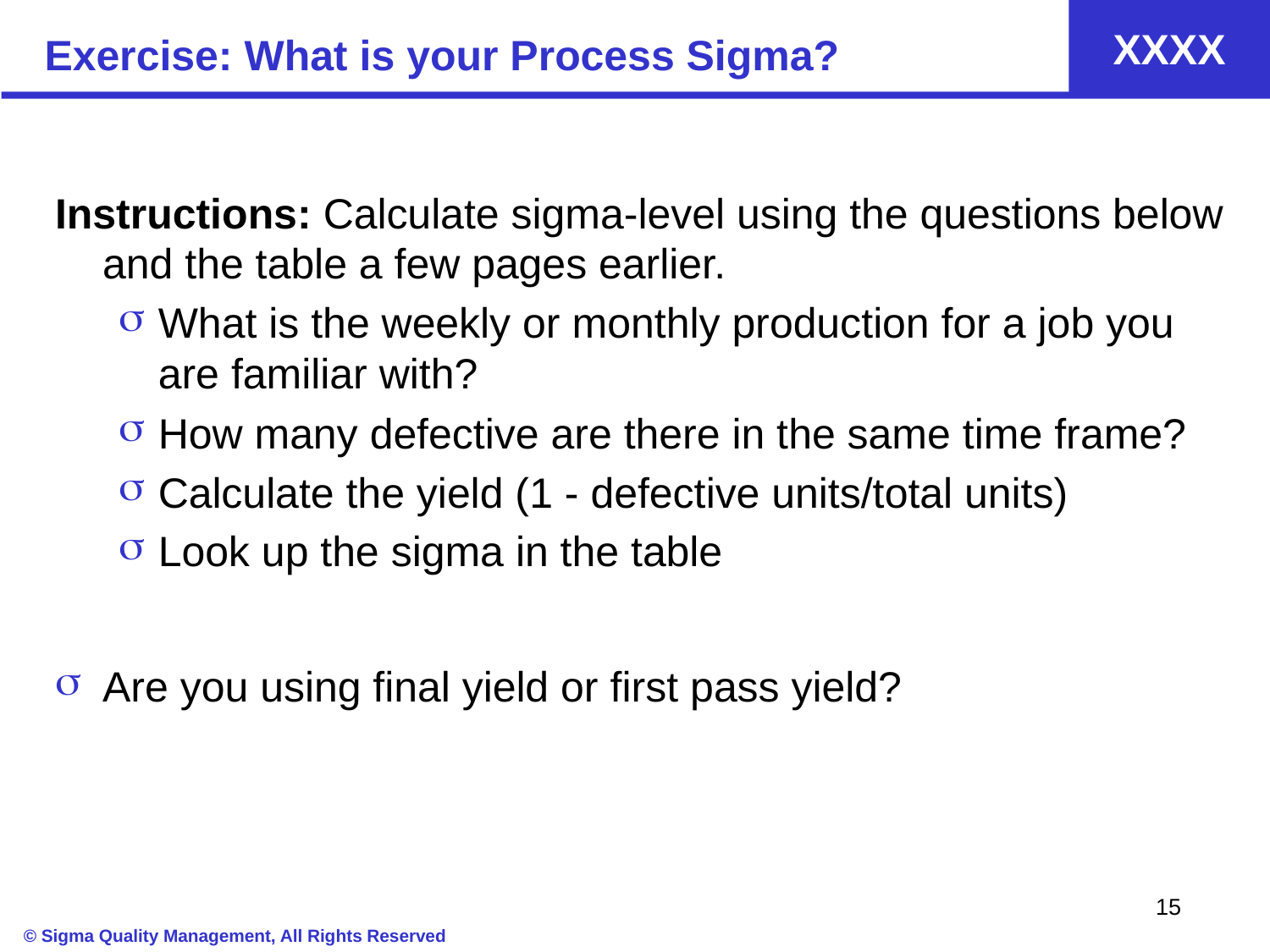

# Exercise: What is your Process Sigma?
Instructions: Calculate sigma-level using the questions below and the table a few pages earlier.
What is the weekly or monthly production for a job you are familiar with?
How many defective are there in the same time frame?
Calculate the yield (1 - defective units/total units)
Look up the sigma in the table

Are you using final yield or first pass yield?